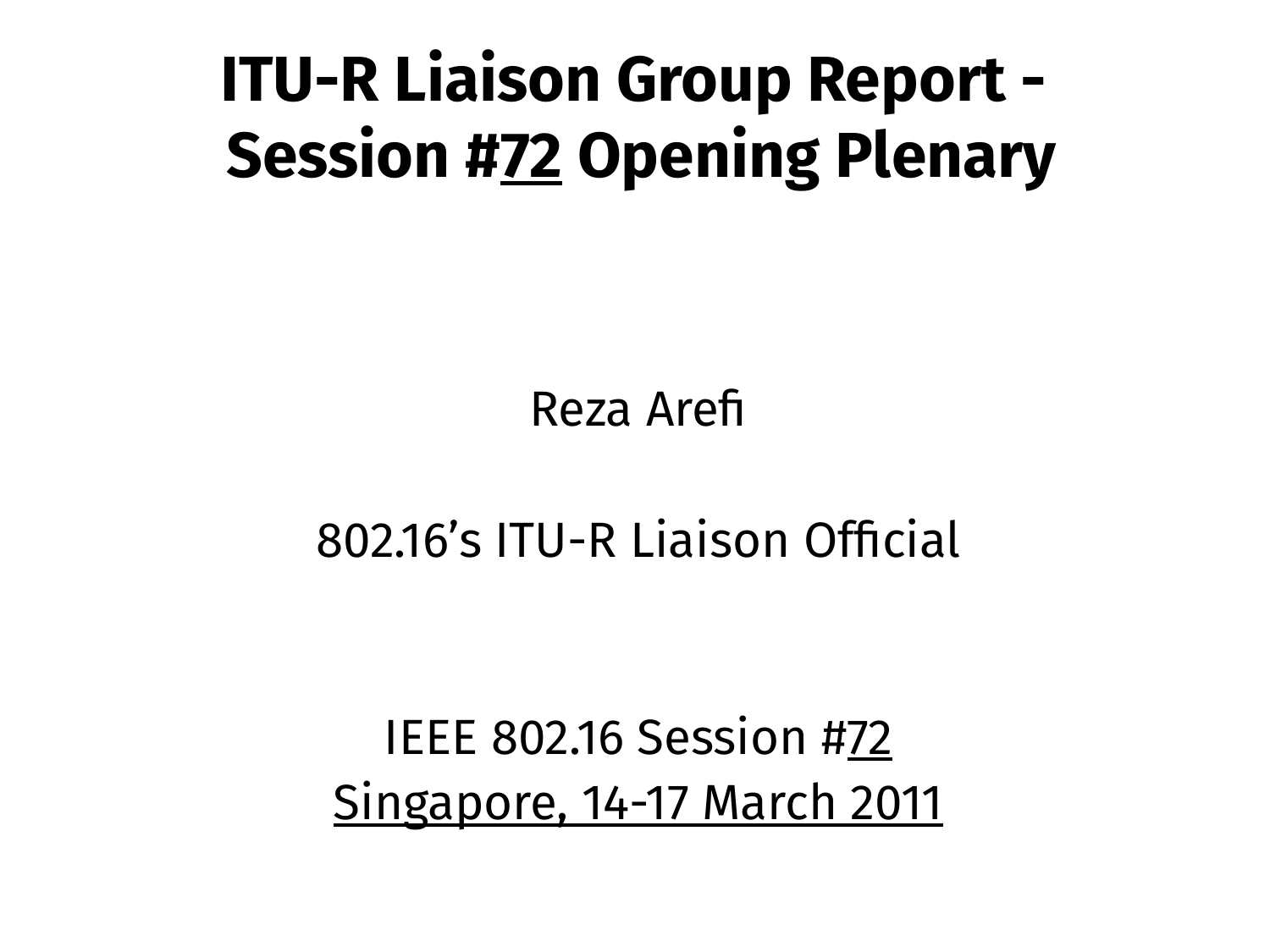

# ITU-R Liaison Group Report - Session #72 Opening Plenary

Reza Arefi

802.16’s ITU-R Liaison Official

IEEE 802.16 Session #72
Singapore, 14-17 March 2011